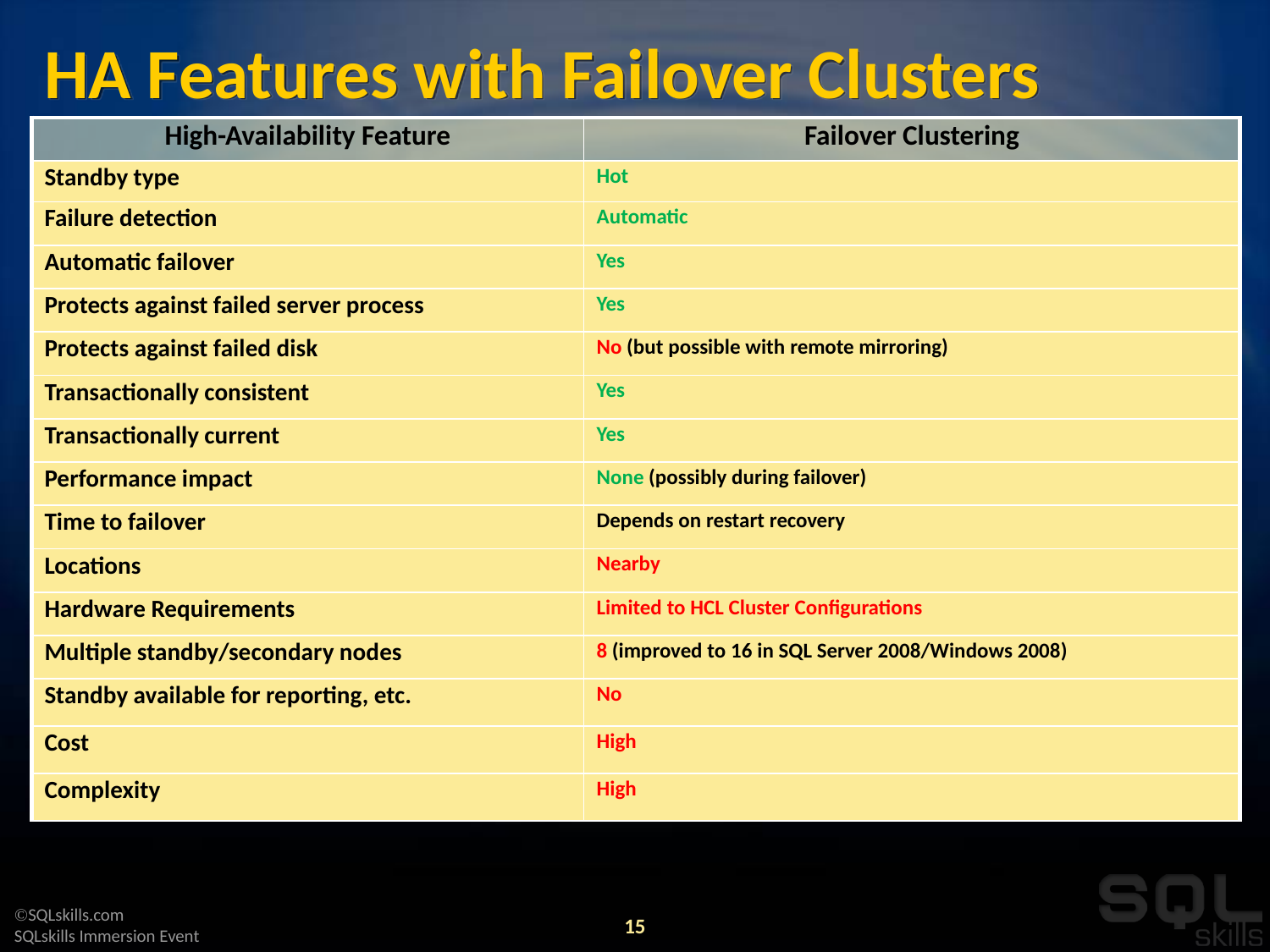

# HA Features with Failover Clusters
| High-Availability Feature | Failover Clustering |
| --- | --- |
| Standby type | Hot |
| Failure detection | Automatic |
| Automatic failover | Yes |
| Protects against failed server process | Yes |
| Protects against failed disk | No (but possible with remote mirroring) |
| Transactionally consistent | Yes |
| Transactionally current | Yes |
| Performance impact | None (possibly during failover) |
| Time to failover | Depends on restart recovery |
| Locations | Nearby |
| Hardware Requirements | Limited to HCL Cluster Configurations |
| Multiple standby/secondary nodes | 8 (improved to 16 in SQL Server 2008/Windows 2008) |
| Standby available for reporting, etc. | No |
| Cost | High |
| Complexity | High |
15